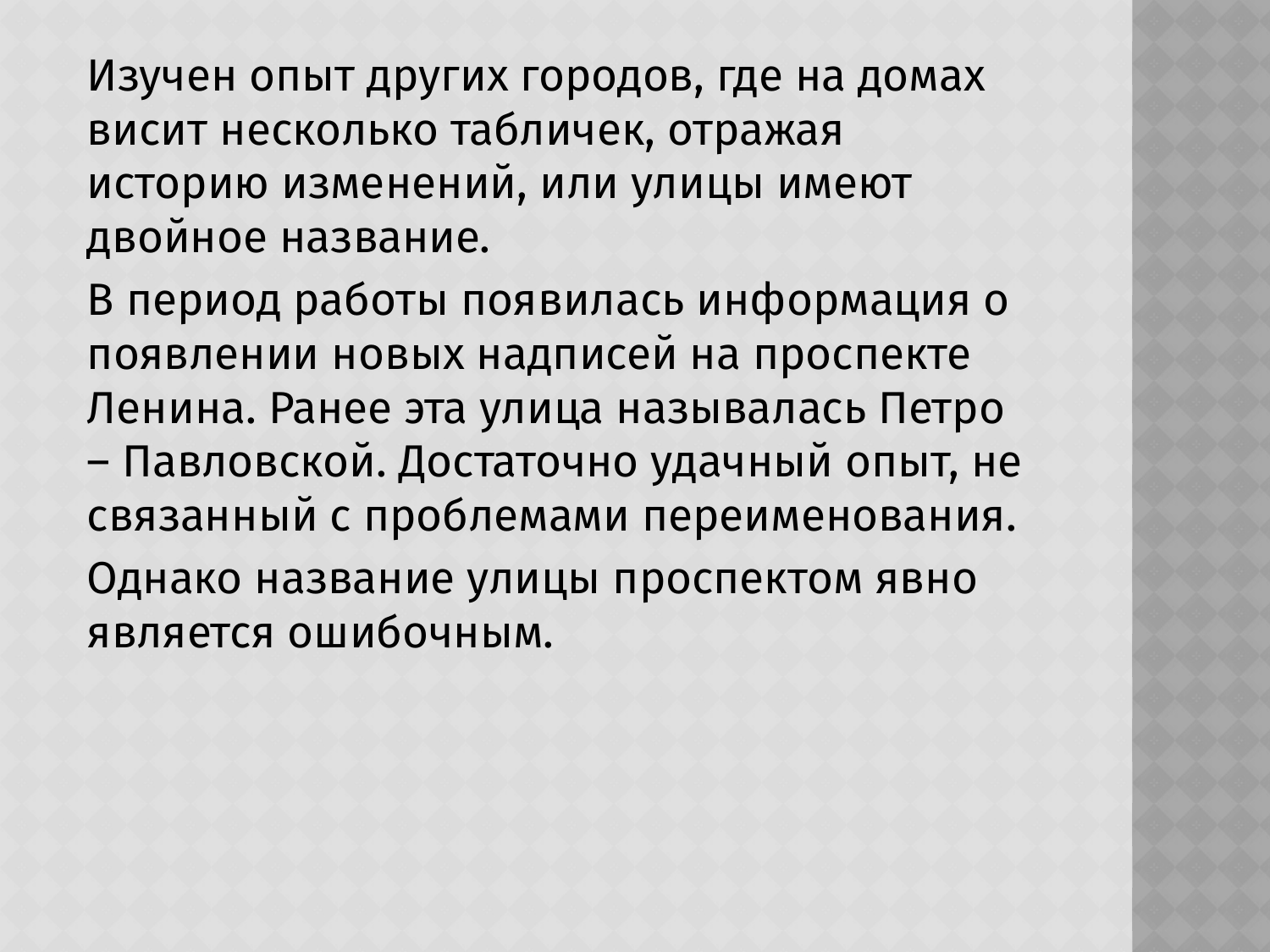

Изучен опыт других городов, где на домах висит несколько табличек, отражая историю изменений, или улицы имеют двойное название.
 		В период работы появилась информация о появлении новых надписей на проспекте Ленина. Ранее эта улица называлась Петро – Павловской. Достаточно удачный опыт, не связанный с проблемами переименования.
		Однако название улицы проспектом явно является ошибочным.